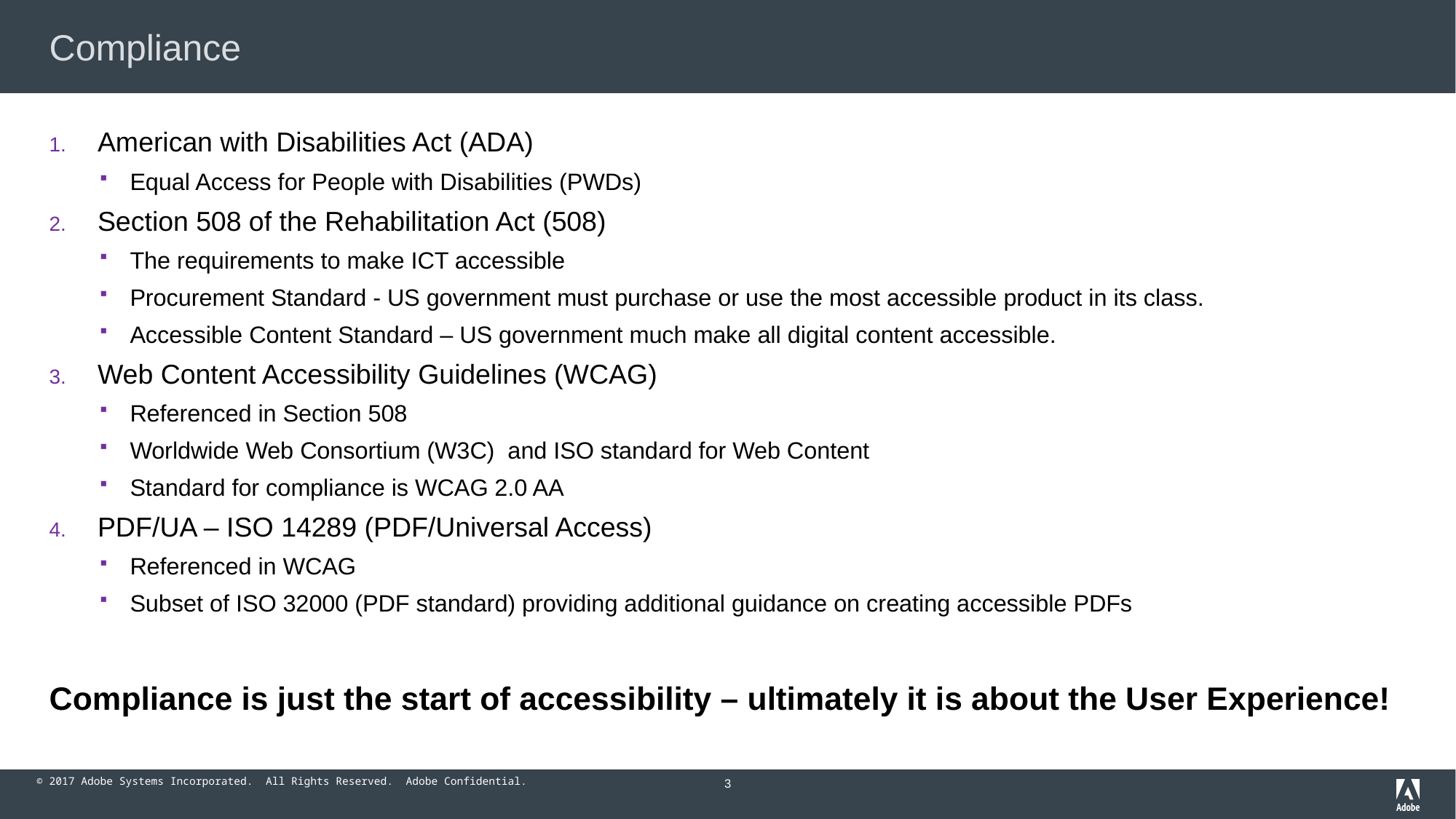

# Compliance
American with Disabilities Act (ADA)
Equal Access for People with Disabilities (PWDs)
Section 508 of the Rehabilitation Act (508)
The requirements to make ICT accessible
Procurement Standard - US government must purchase or use the most accessible product in its class.
Accessible Content Standard – US government much make all digital content accessible.
Web Content Accessibility Guidelines (WCAG)
Referenced in Section 508
Worldwide Web Consortium (W3C)  and ISO standard for Web Content
Standard for compliance is WCAG 2.0 AA
PDF/UA – ISO 14289 (PDF/Universal Access)
Referenced in WCAG
Subset of ISO 32000 (PDF standard) providing additional guidance on creating accessible PDFs
Compliance is just the start of accessibility – ultimately it is about the User Experience!
3